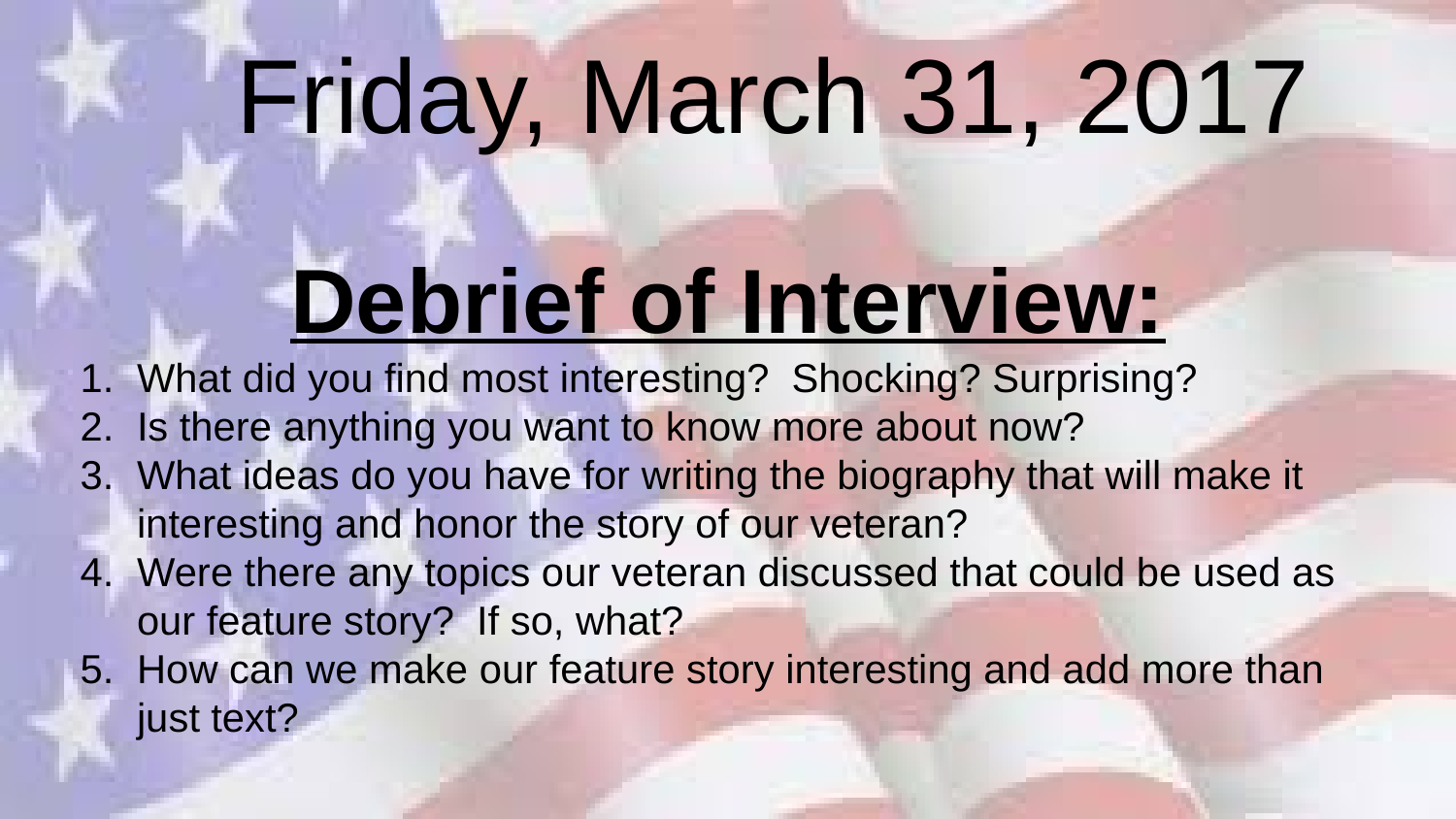

# Friday, March 31, 2017
Debrief of Interview:
What did you find most interesting?  Shocking? Surprising?
Is there anything you want to know more about now?
What ideas do you have for writing the biography that will make it interesting and honor the story of our veteran?
Were there any topics our veteran discussed that could be used as our feature story?  If so, what?
How can we make our feature story interesting and add more than just text?